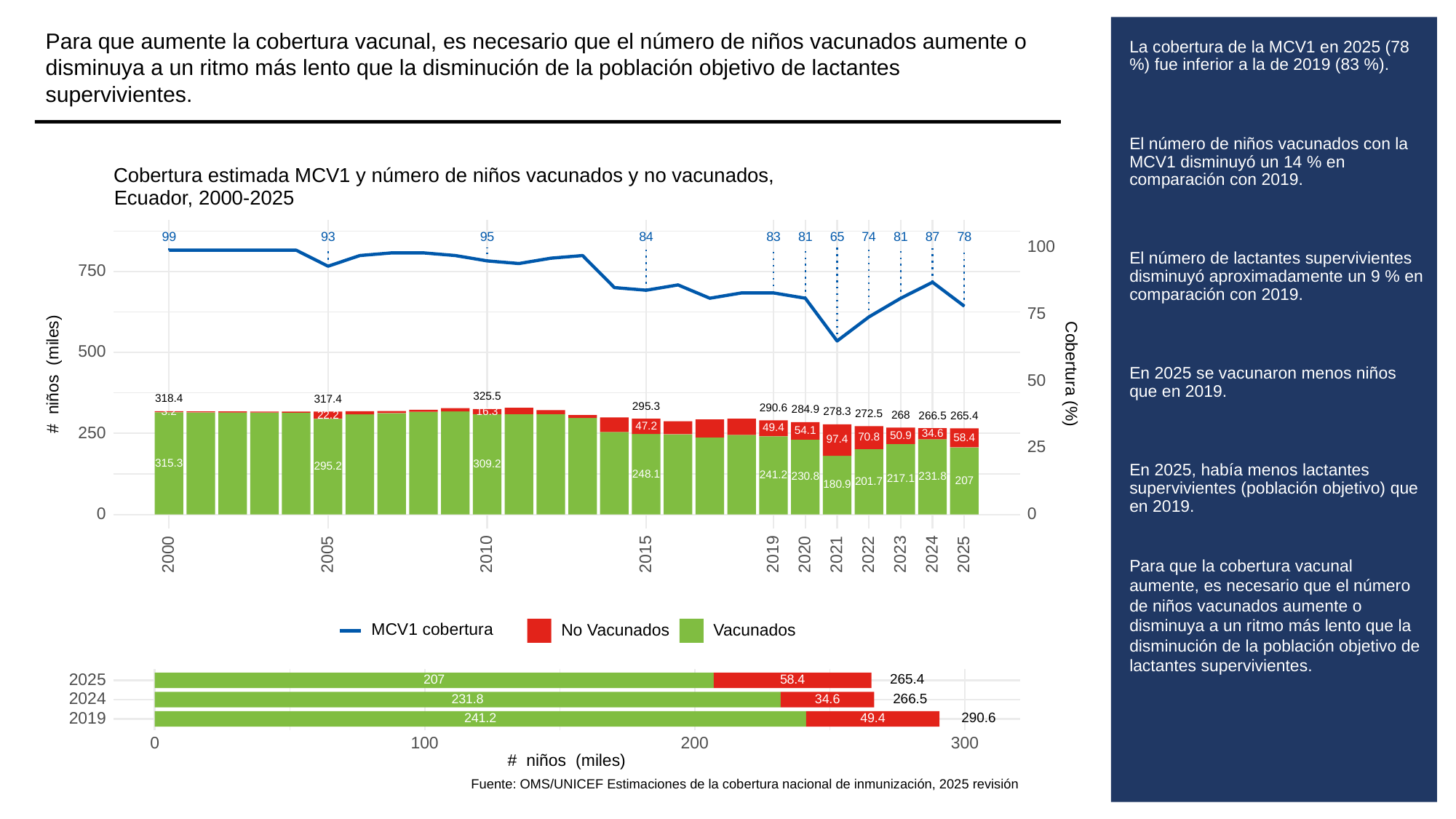

Para que aumente la cobertura vacunal, es necesario que el número de niños vacunados aumente o disminuya a un ritmo más lento que la disminución de la población objetivo de lactantes supervivientes.
# La cobertura de la MCV1 en 2025 (78 %) fue inferior a la de 2019 (83 %).

El número de niños vacunados con la MCV1 disminuyó un 14 % en comparación con 2019.

El número de lactantes supervivientes disminuyó aproximadamente un 9 % en comparación con 2019.

En 2025 se vacunaron menos niños que en 2019.

En 2025, había menos lactantes supervivientes (población objetivo) que en 2019.

Para que la cobertura vacunal aumente, es necesario que el número de niños vacunados aumente o disminuya a un ritmo más lento que la disminución de la población objetivo de lactantes supervivientes.

Cobertura estimada MCV1 y número de niños vacunados y no vacunados,
Ecuador, 2000-2025

93
83
99
95
84
81
65
81
87
78
74
100

750

75

500

#  niños  (miles)
Cobertura (%)
50
325.5

318.4
317.4
295.3
290.6
284.9
16.3
3.2

278.3

272.5

22.2

268

266.5
265.4

47.2
49.4

54.1
250

34.6
50.9

70.8
58.4

97.4

25

315.3
309.2
295.2
248.1
241.2
231.8
230.8

217.1
207
201.7
180.9
0
0

2023
2000
2005
2010
2015
2019
2020
2021
2022
2024
2025

MCV1 cobertura
No Vacunados
Vacunados

2025
265.4
207
58.4

2024
266.5
231.8
34.6

2019
290.6
49.4
241.2

300
0
100
200
#  niños  (miles)
Fuente: OMS/UNICEF Estimaciones de la cobertura nacional de inmunización, 2025 revisión